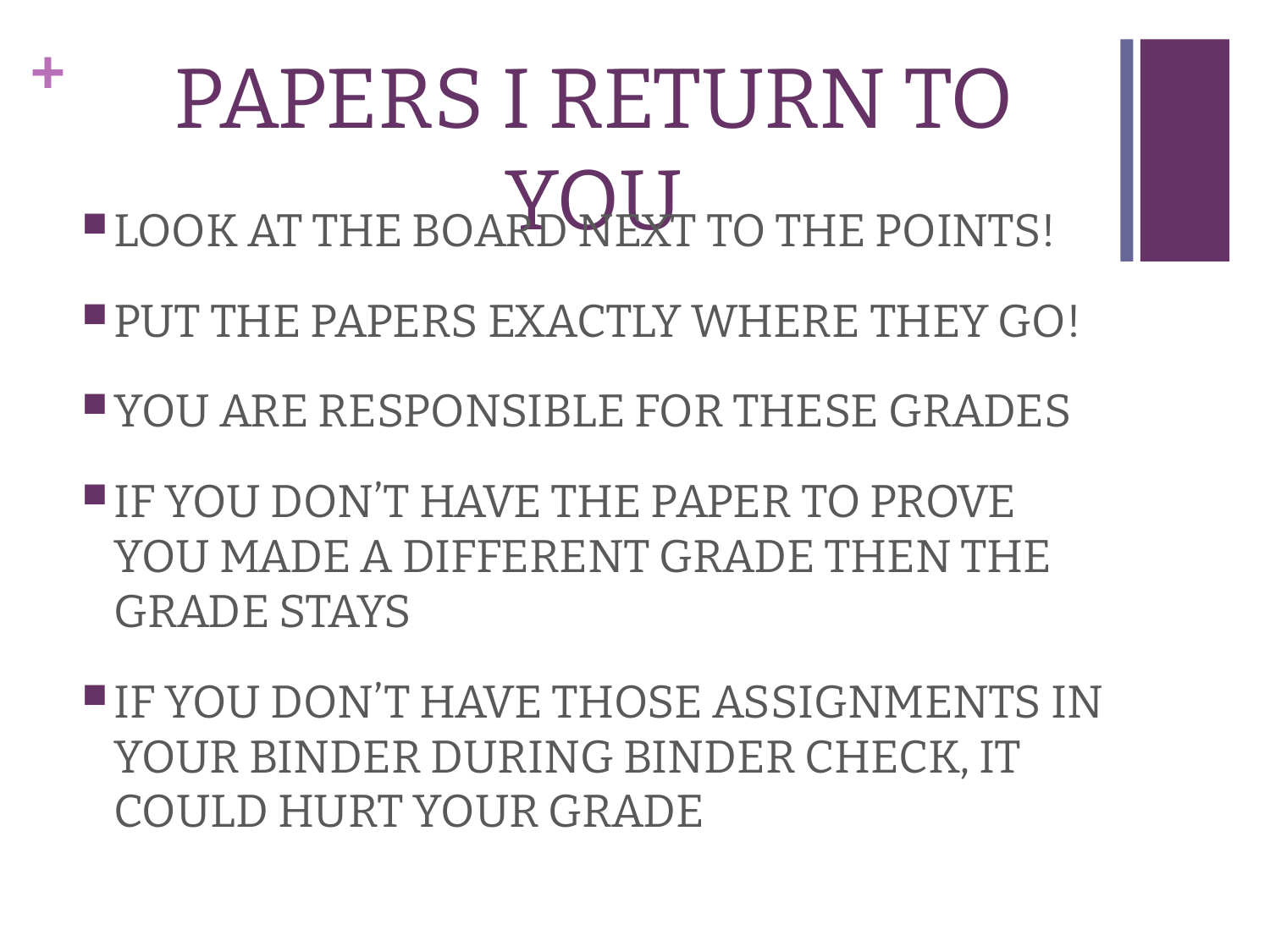

# PAPERS I RETURN TO YOU
LOOK AT THE BOARD NEXT TO THE POINTS!
PUT THE PAPERS EXACTLY WHERE THEY GO!
YOU ARE RESPONSIBLE FOR THESE GRADES
IF YOU DON’T HAVE THE PAPER TO PROVE YOU MADE A DIFFERENT GRADE THEN THE GRADE STAYS
IF YOU DON’T HAVE THOSE ASSIGNMENTS IN YOUR BINDER DURING BINDER CHECK, IT COULD HURT YOUR GRADE